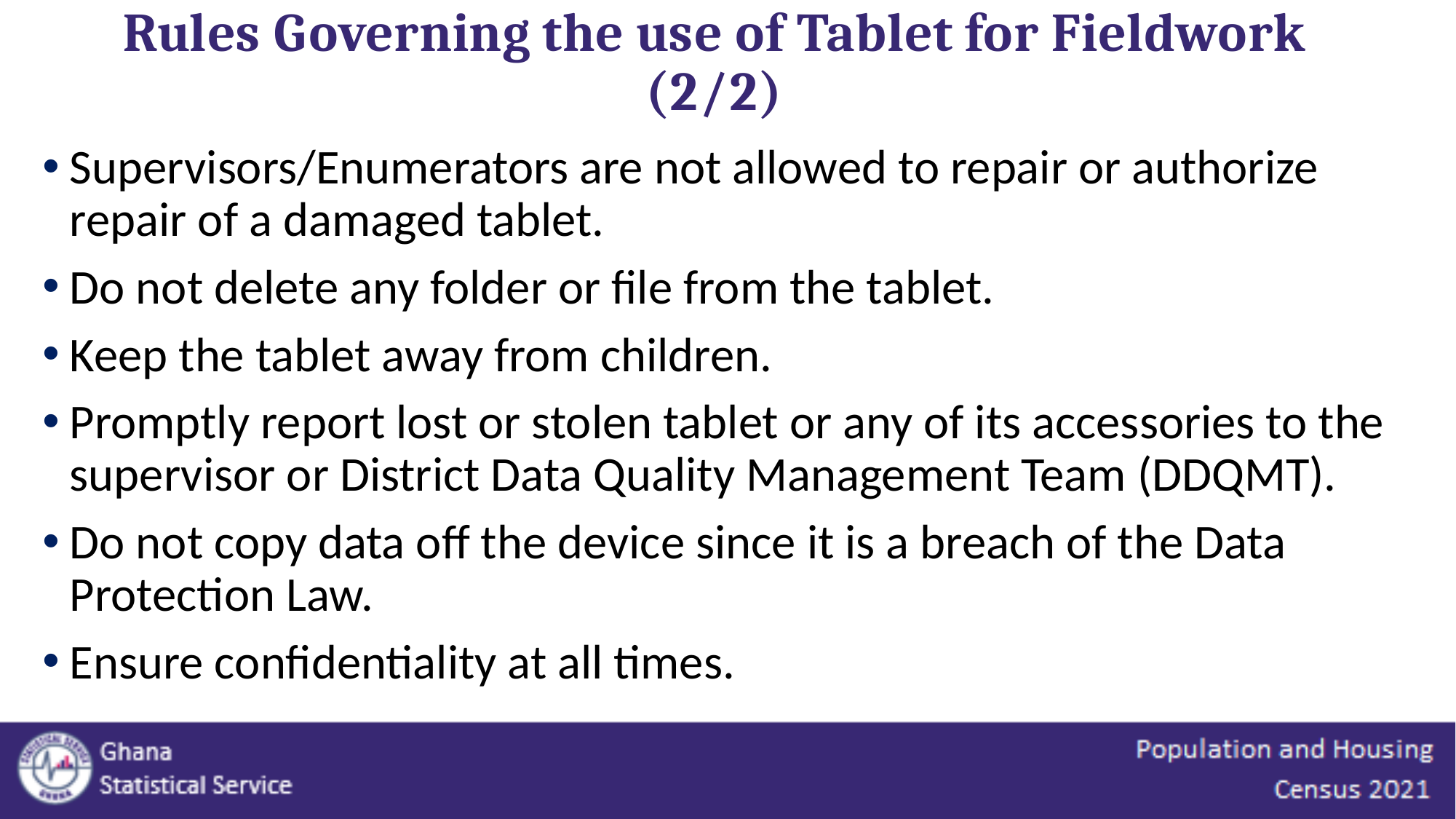

# Rules Governing the use of Tablet for Fieldwork (2/2)
Supervisors/Enumerators are not allowed to repair or authorize repair of a damaged tablet.
Do not delete any folder or file from the tablet.
Keep the tablet away from children.
Promptly report lost or stolen tablet or any of its accessories to the supervisor or District Data Quality Management Team (DDQMT).
Do not copy data off the device since it is a breach of the Data Protection Law.
Ensure confidentiality at all times.
17